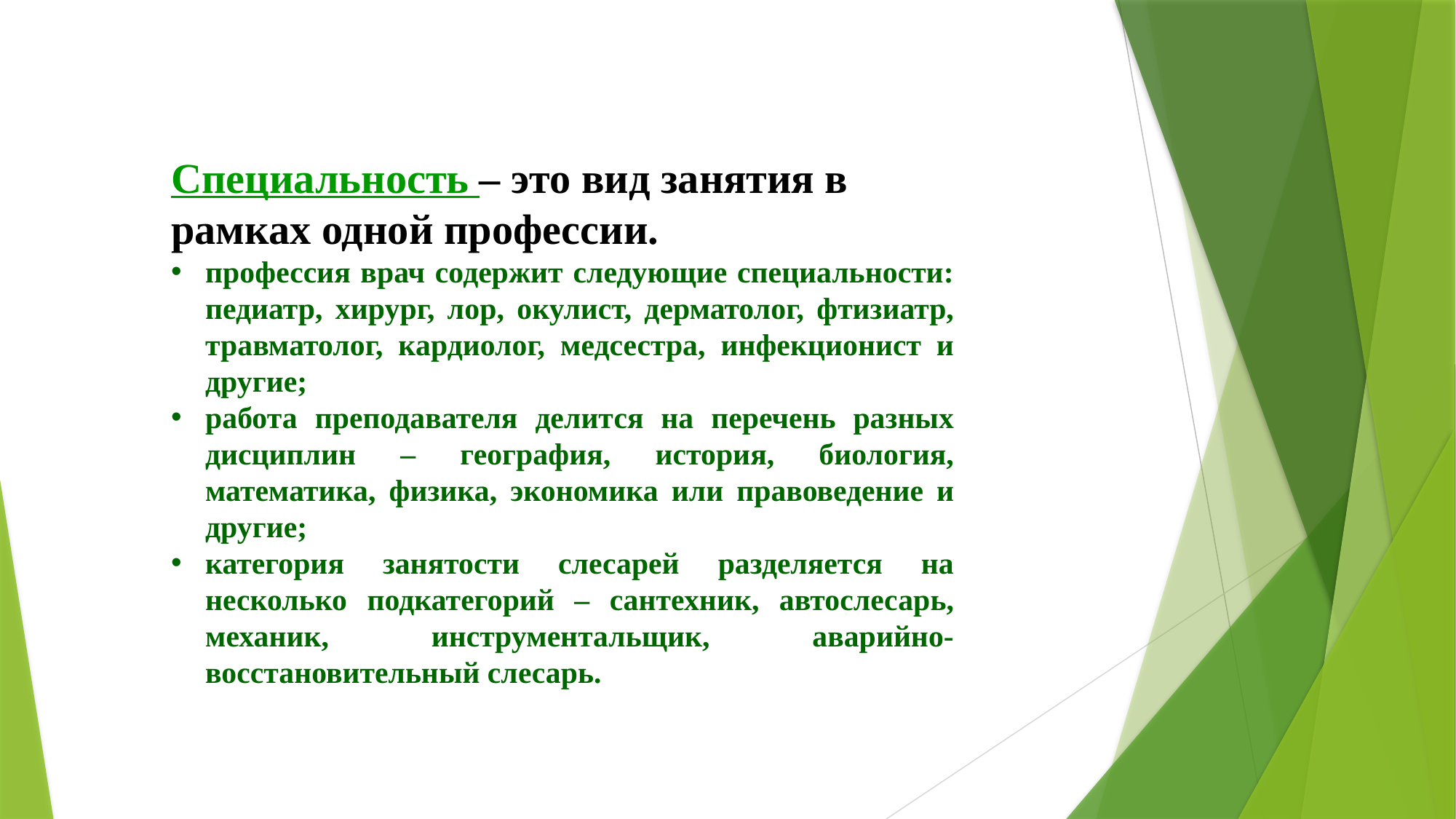

Специальность – это вид занятия в рамках одной профессии.
профессия врач содержит следующие специальности: педиатр, хирург, лор, окулист, дерматолог, фтизиатр, травматолог, кардиолог, медсестра, инфекционист и другие;
работа преподавателя делится на перечень разных дисциплин – география, история, биология, математика, физика, экономика или правоведение и другие;
категория занятости слесарей разделяется на несколько подкатегорий – сантехник, автослесарь, механик, инструментальщик, аварийно-восстановительный слесарь.